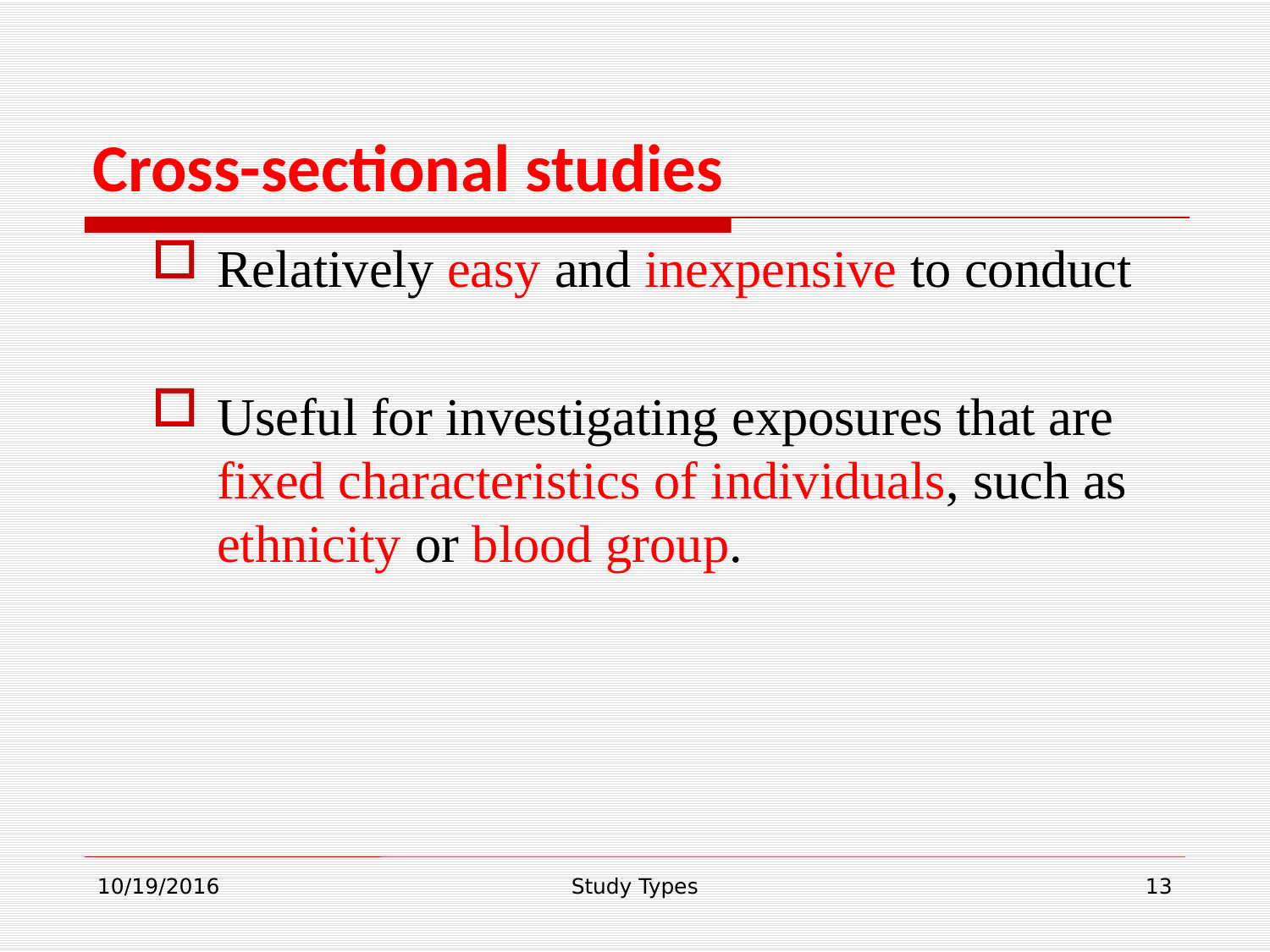

# Cross-sectional studies
Relatively easy and inexpensive to conduct

Useful for investigating exposures that are fixed characteristics of individuals, such as ethnicity or blood group.
10/19/2016
Study Types
13